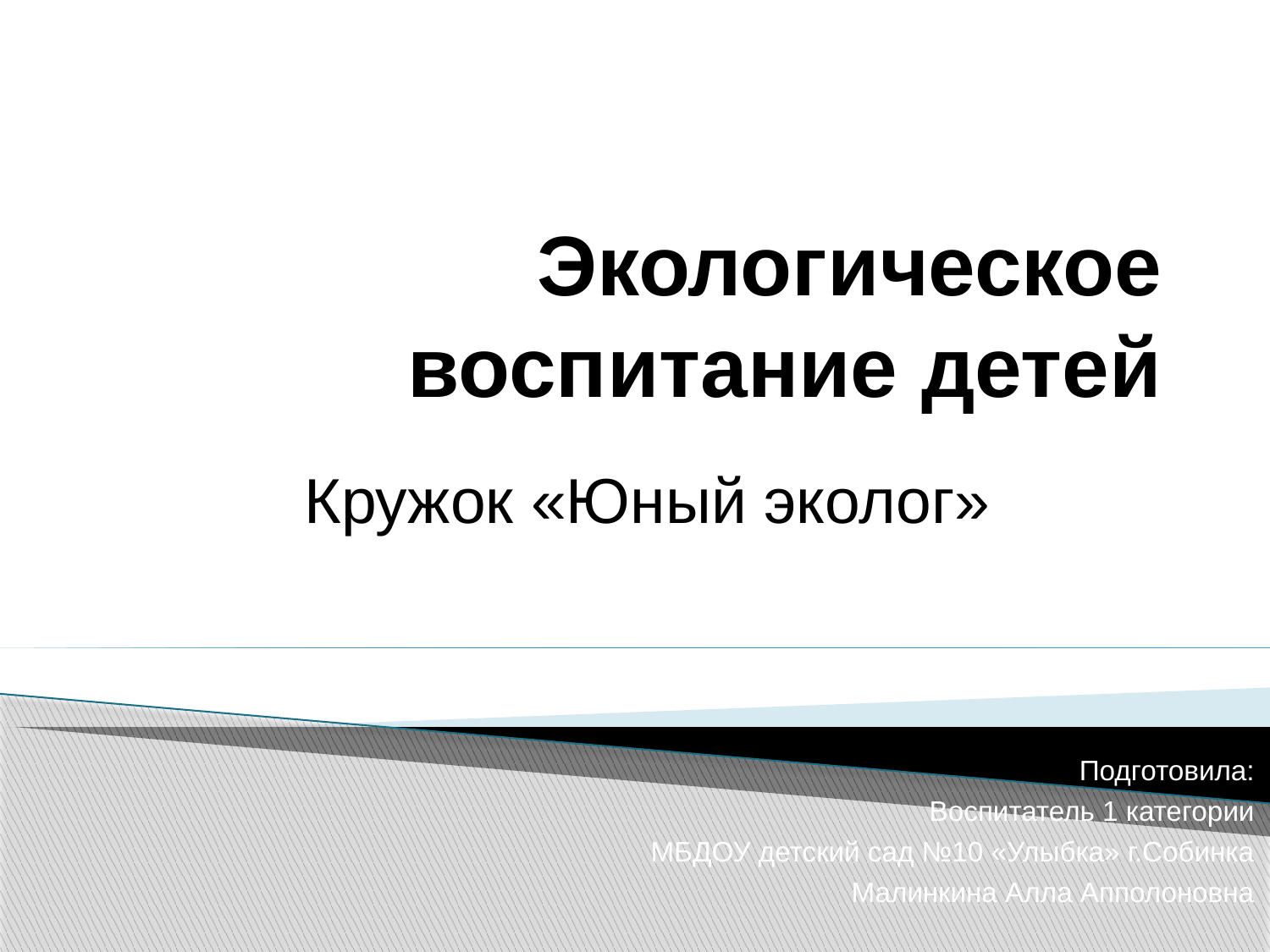

# Экологическое воспитание детей
Кружок «Юный эколог»
Подготовила:
Воспитатель 1 категории
МБДОУ детский сад №10 «Улыбка» г.Собинка
Малинкина Алла Апполоновна